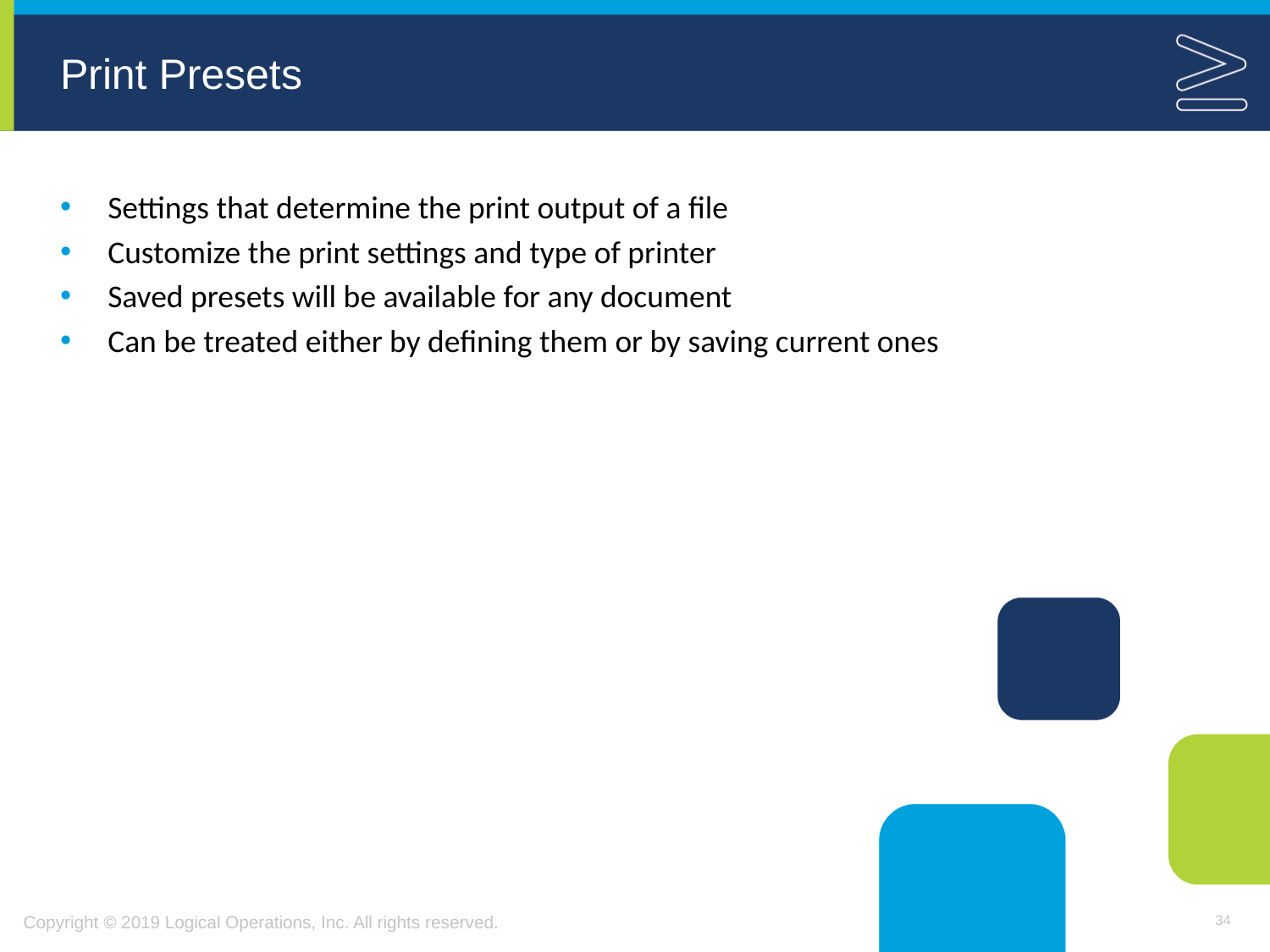

# Print Presets
Settings that determine the print output of a file
Customize the print settings and type of printer
Saved presets will be available for any document
Can be treated either by defining them or by saving current ones
34